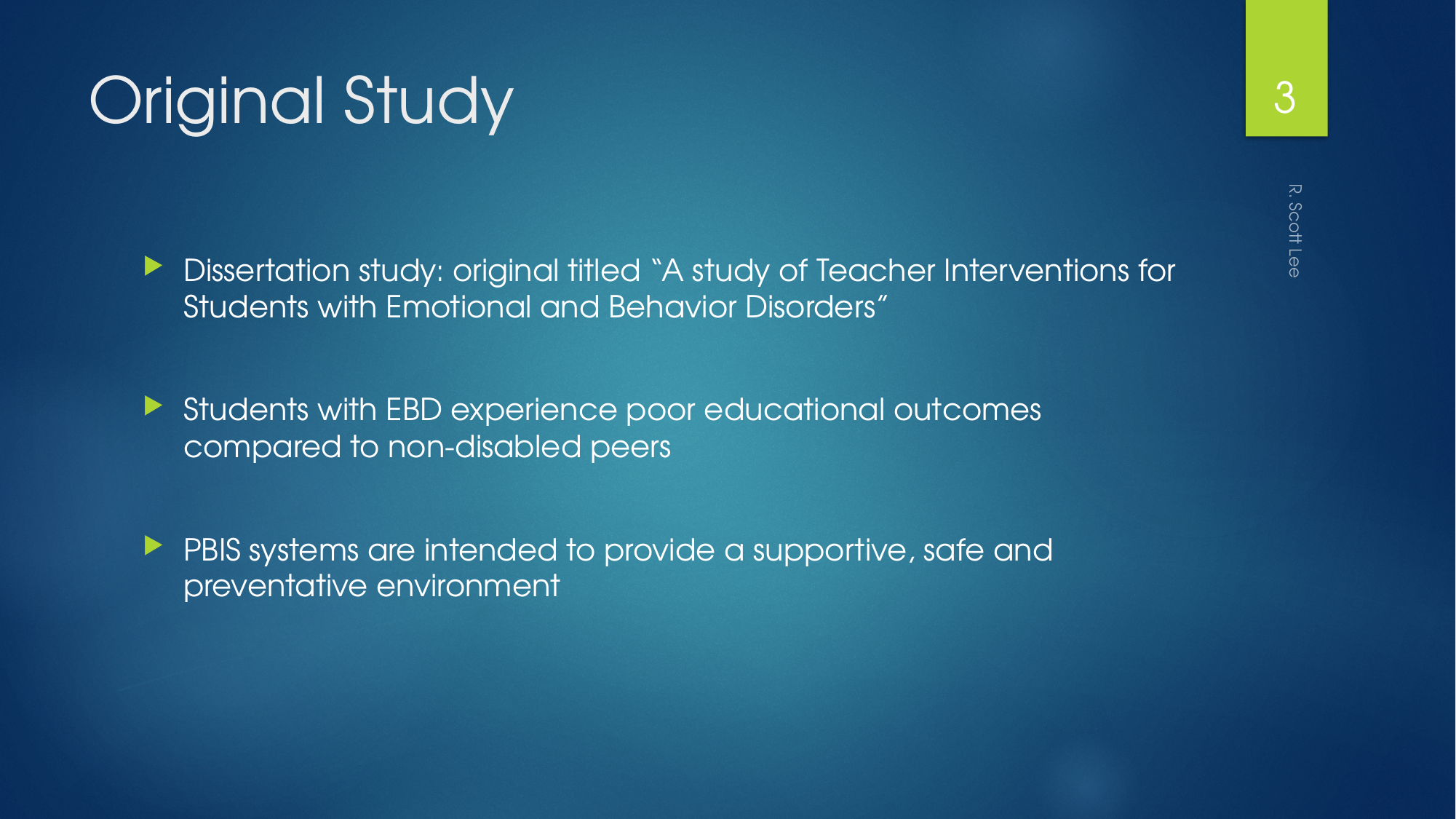

3
# Original Study
Dissertation study: original titled “A study of Teacher Interventions for Students with Emotional and Behavior Disorders”

Students with EBD experience poor educational outcomes compared to non-disabled peers

PBIS systems are intended to provide a supportive, safe and preventative environment
R. Scott Lee